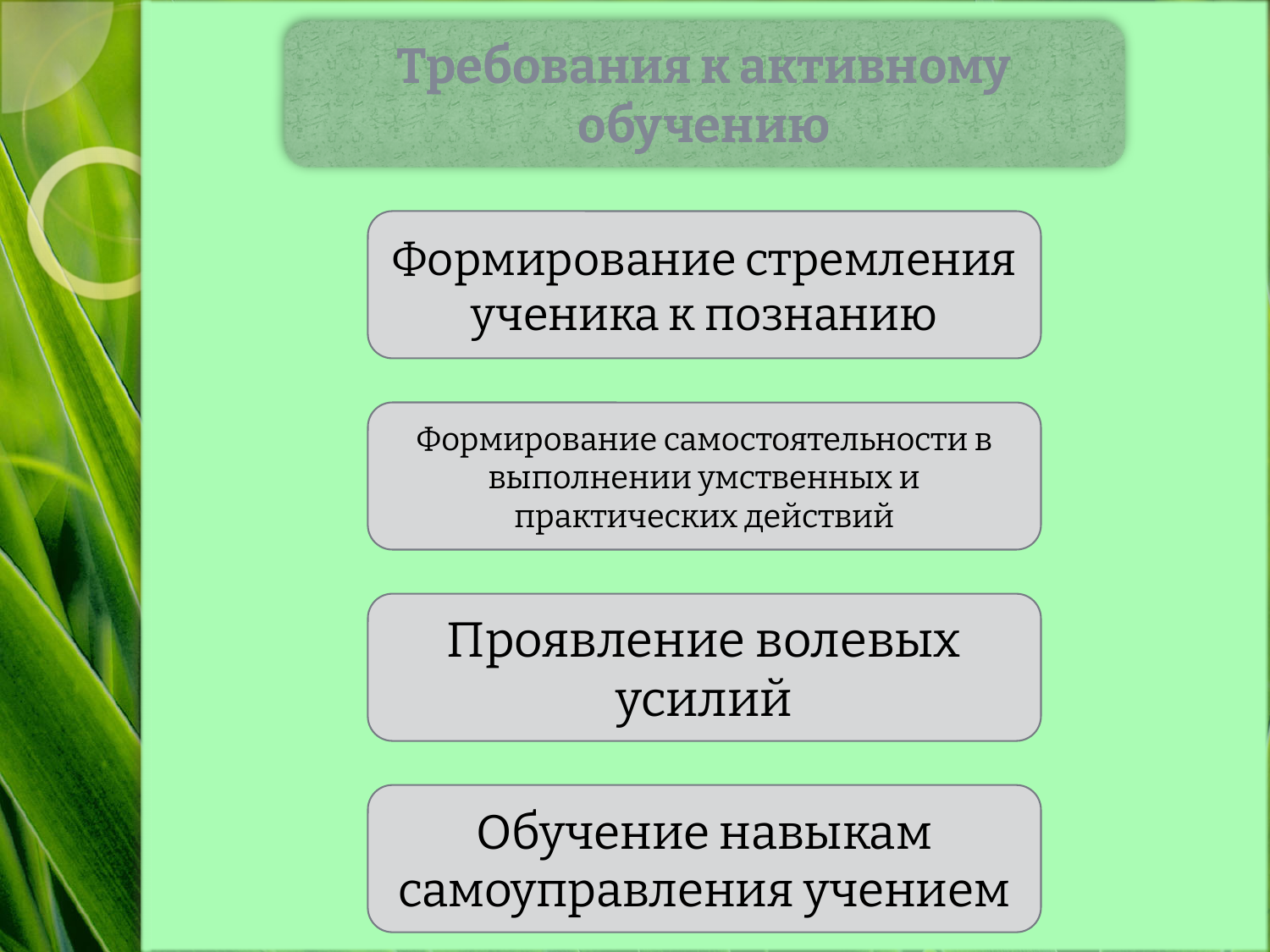

Требования к активному обучению
Формирование стремления ученика к познанию
Формирование самостоятельности в выполнении умственных и практических действий
Проявление волевых усилий
Обучение навыкам самоуправления учением